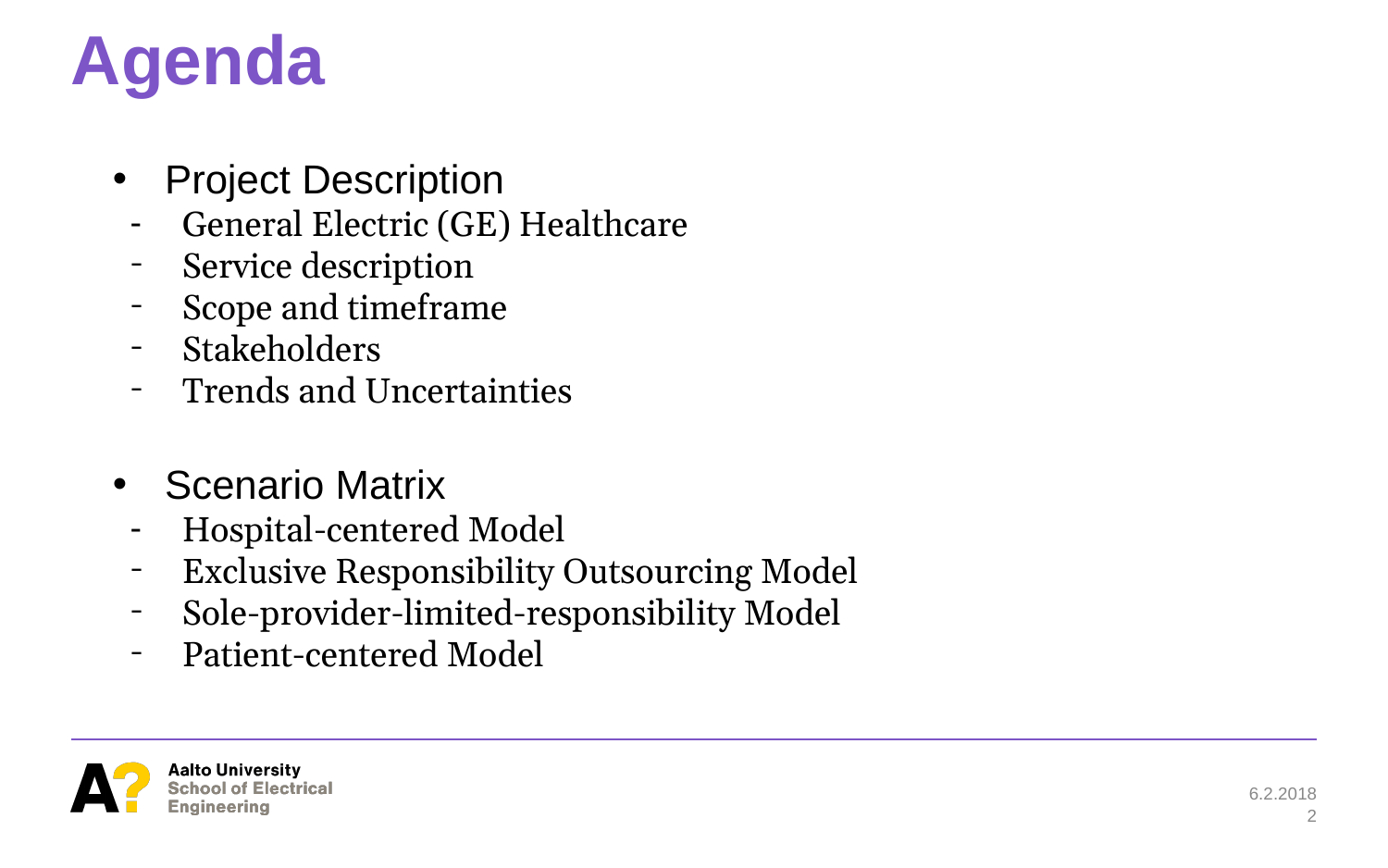

# Agenda
Project Description
General Electric (GE) Healthcare
Service description
Scope and timeframe
Stakeholders
Trends and Uncertainties

Scenario Matrix
Hospital-centered Model
Exclusive Responsibility Outsourcing Model
Sole-provider-limited-responsibility Model
Patient-centered Model

6.2.2018
2